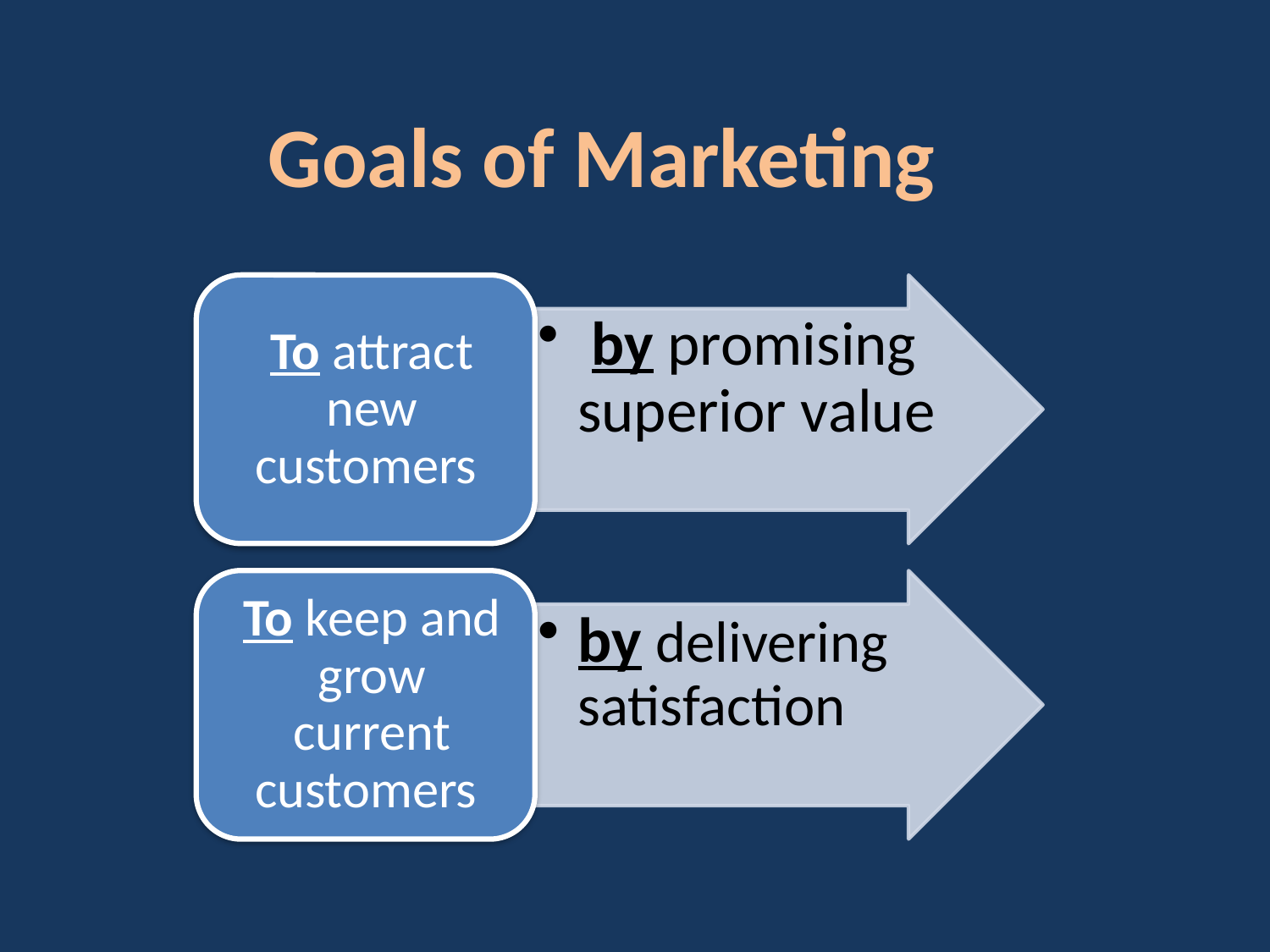

Goals of Marketing
 by promising superior value
To attract new customers
by delivering satisfaction
To keep and grow current customers